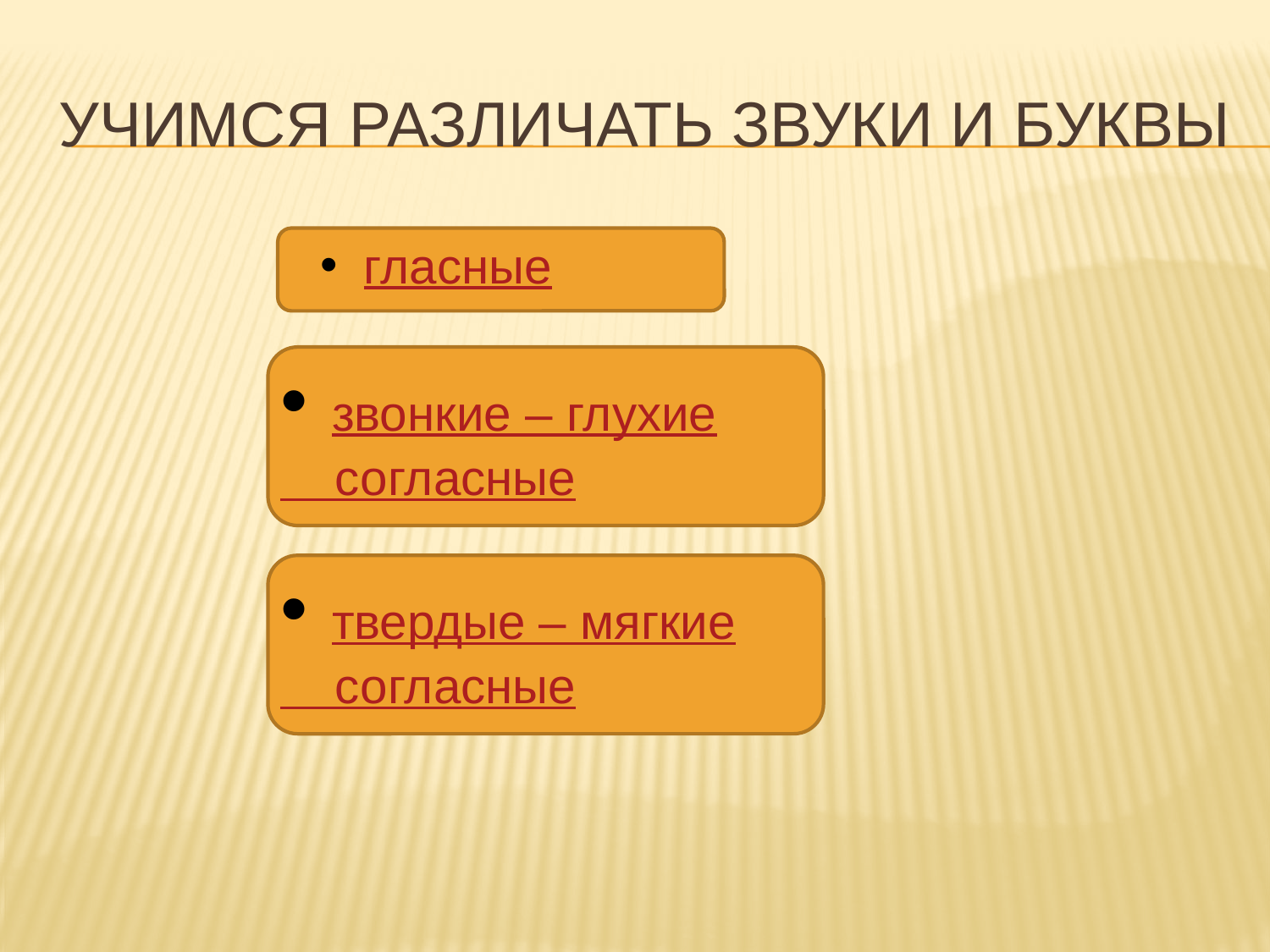

# Учимся Различать звуки и буквы

 гласные

 звонкие – глухие
    согласные

 твердые – мягкие
    согласные